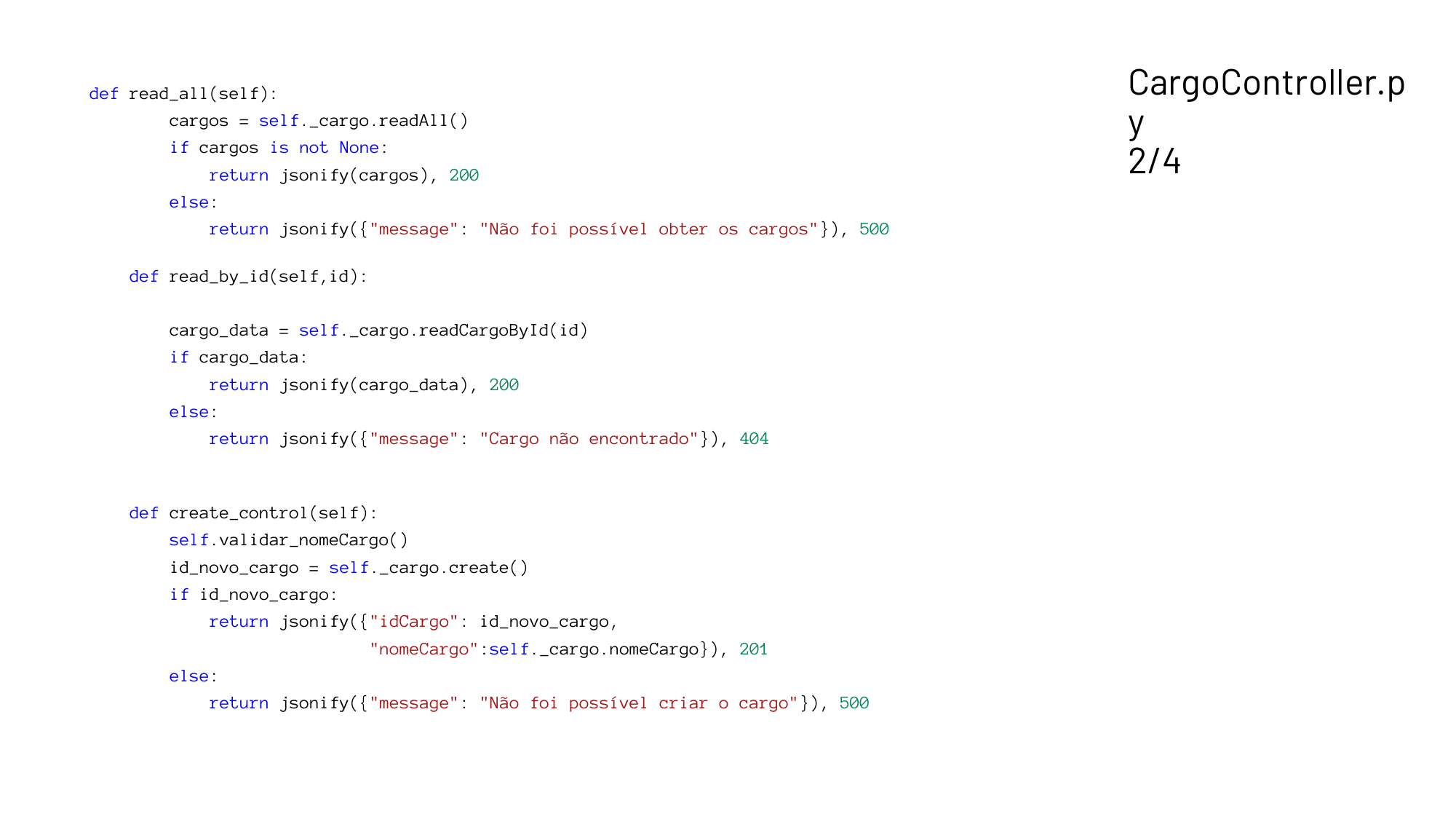

# CargoController.py 2/4
def read_all(self):
        cargos = self._cargo.readAll()
        if cargos is not None:
            return jsonify(cargos), 200
        else:
            return jsonify({"message": "Não foi possível obter os cargos"}), 500
    def read_by_id(self,id):

        cargo_data = self._cargo.readCargoById(id)
        if cargo_data:
            return jsonify(cargo_data), 200
        else:
            return jsonify({"message": "Cargo não encontrado"}), 404

    def create_control(self):
        self.validar_nomeCargo()
        id_novo_cargo = self._cargo.create()
        if id_novo_cargo:
            return jsonify({"idCargo": id_novo_cargo,
                            "nomeCargo":self._cargo.nomeCargo}), 201
        else:
            return jsonify({"message": "Não foi possível criar o cargo"}), 500